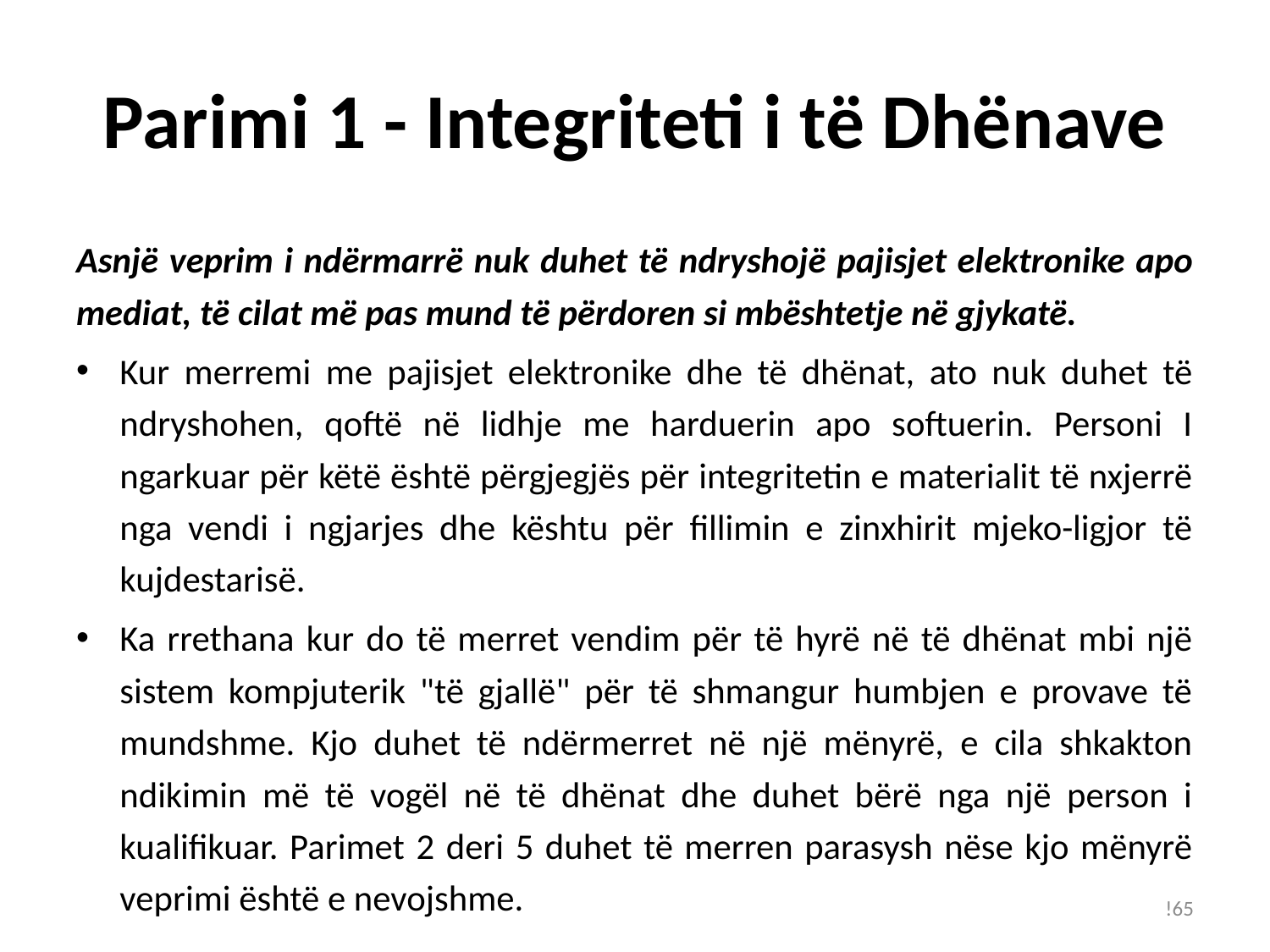

# Parimi 1 - Integriteti i të Dhënave
Asnjë veprim i ndërmarrë nuk duhet të ndryshojë pajisjet elektronike apo mediat, të cilat më pas mund të përdoren si mbështetje në gjykatë.
Kur merremi me pajisjet elektronike dhe të dhënat, ato nuk duhet të ndryshohen, qoftë në lidhje me harduerin apo softuerin. Personi I ngarkuar për këtë është përgjegjës për integritetin e materialit të nxjerrë nga vendi i ngjarjes dhe kështu për fillimin e zinxhirit mjeko-ligjor të kujdestarisë.
Ka rrethana kur do të merret vendim për të hyrë në të dhënat mbi një sistem kompjuterik "të gjallë" për të shmangur humbjen e provave të mundshme. Kjo duhet të ndërmerret në një mënyrë, e cila shkakton ndikimin më të vogël në të dhënat dhe duhet bërë nga një person i kualifikuar. Parimet 2 deri 5 duhet të merren parasysh nëse kjo mënyrë veprimi është e nevojshme.
!65